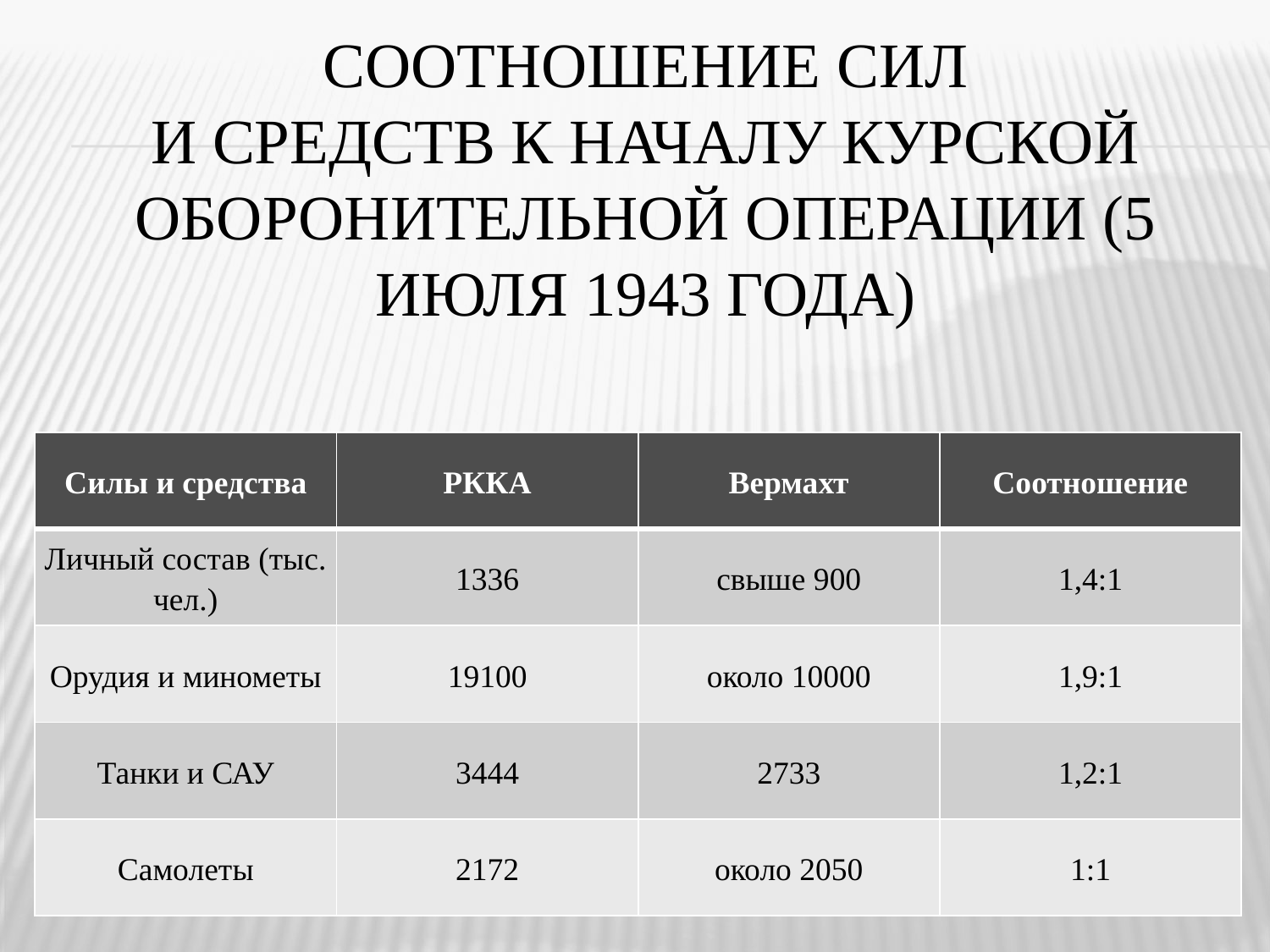

# Соотношение сил и средств к началу Курской оборонительной операции (5 июля 1943 года)
| Силы и средства | РККА | Вермахт | Соотношение |
| --- | --- | --- | --- |
| Личный состав (тыс. чел.) | 1336 | свыше 900 | 1,4:1 |
| Орудия и минометы | 19100 | около 10000 | 1,9:1 |
| Танки и САУ | 3444 | 2733 | 1,2:1 |
| Самолеты | 2172 | около 2050 | 1:1 |